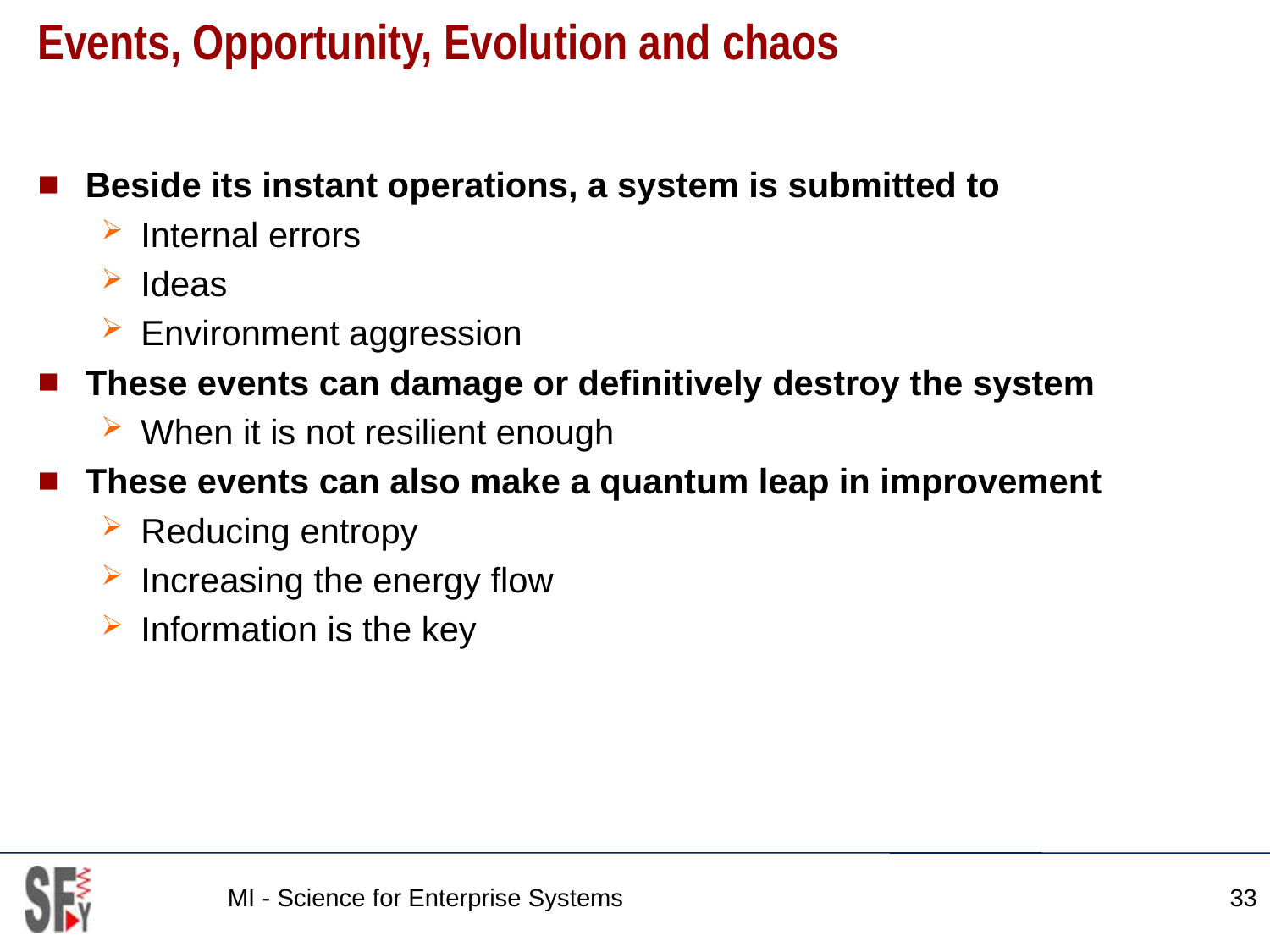

# Events, Opportunity, Evolution and chaos
Beside its instant operations, a system is submitted to
Internal errors
Ideas
Environment aggression
These events can damage or definitively destroy the system
When it is not resilient enough
These events can also make a quantum leap in improvement
Reducing entropy
Increasing the energy flow
Information is the key
MI - Science for Enterprise Systems
33